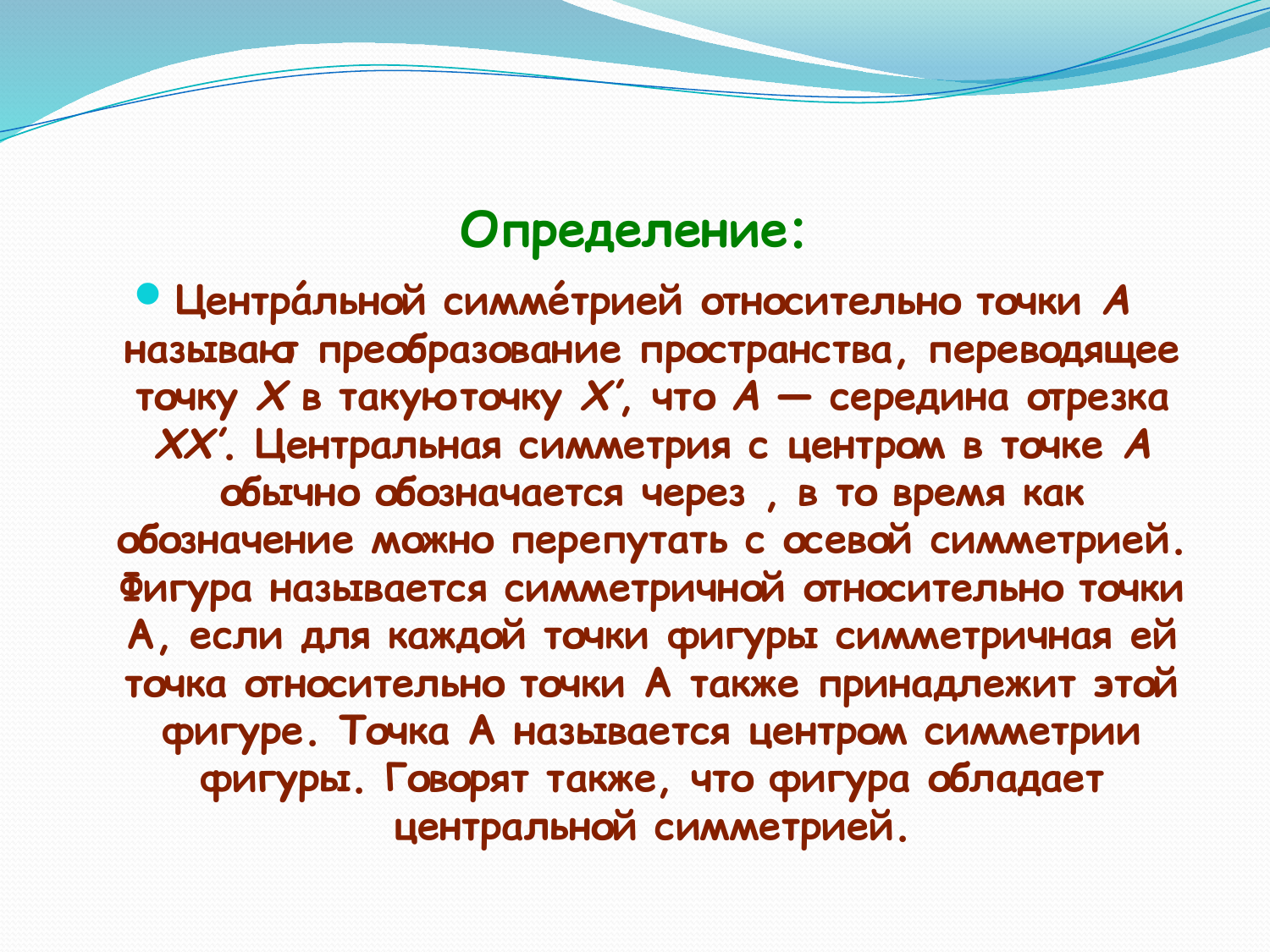

# Определение:
Центра́льной симме́трией относительно точки A называют преобразование пространства, переводящее точку X в такую точку X′, что A — середина отрезка XX′. Центральная симметрия с центром в точке A обычно обозначается через , в то время как обозначение можно перепутать с осевой симметрией. Фигура называется симметричной относительно точки A, если для каждой точки фигуры симметричная ей точка относительно точки A также принадлежит этой фигуре. Точка A называется центром симметрии фигуры. Говорят также, что фигура обладает центральной симметрией.